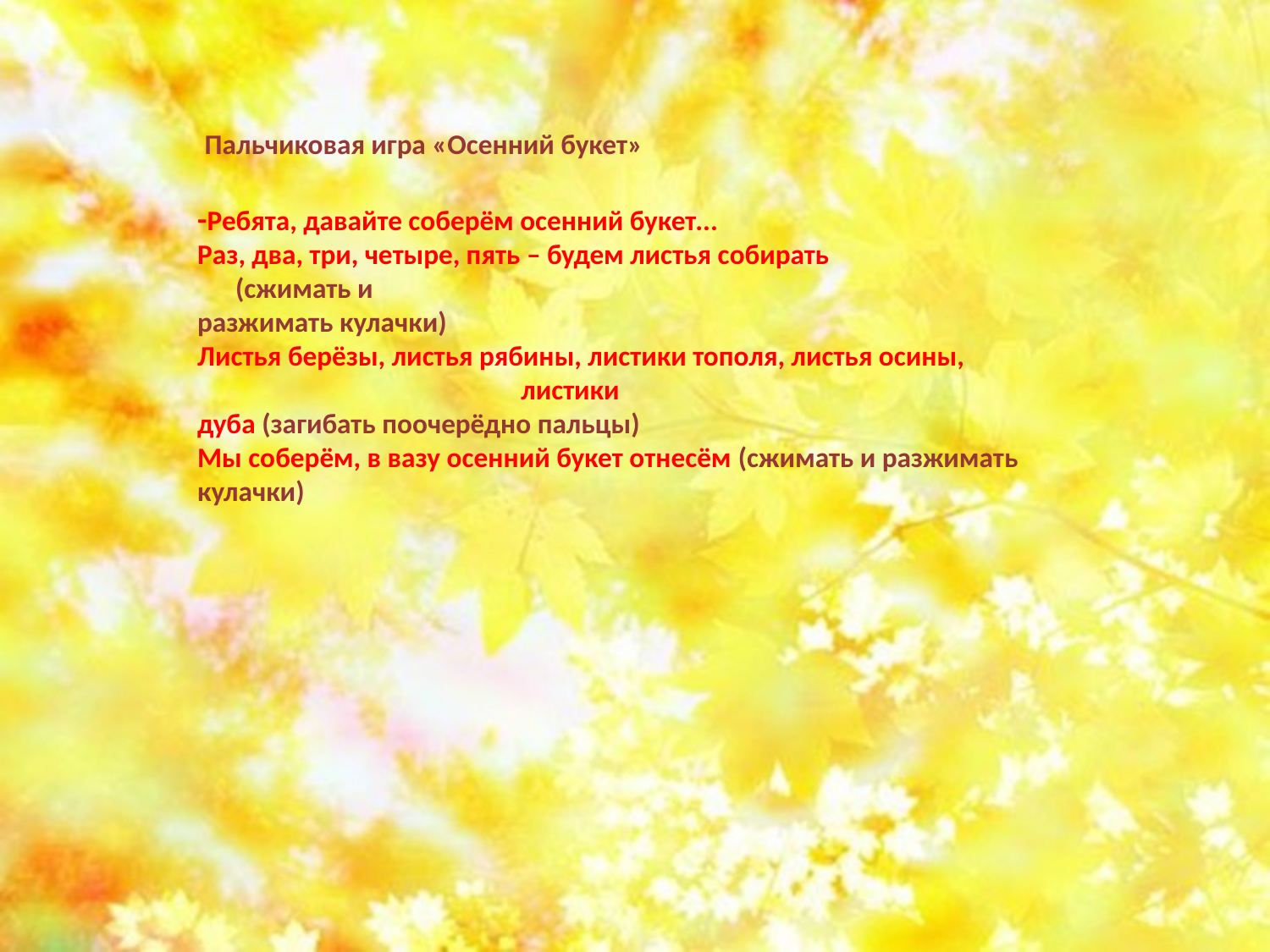

Пальчиковая игра «Осенний букет»
-Ребята, давайте соберём осенний букет...
Раз, два, три, четыре, пять – будем листья собирать                                           (сжимать и 
разжимать кулачки)
Листья берёзы, листья рябины, листики тополя, листья осины,                                                                   листики 
дуба (загибать поочерёдно пальцы)
Мы соберём, в вазу осенний букет отнесём (сжимать и разжимать 
кулачки)